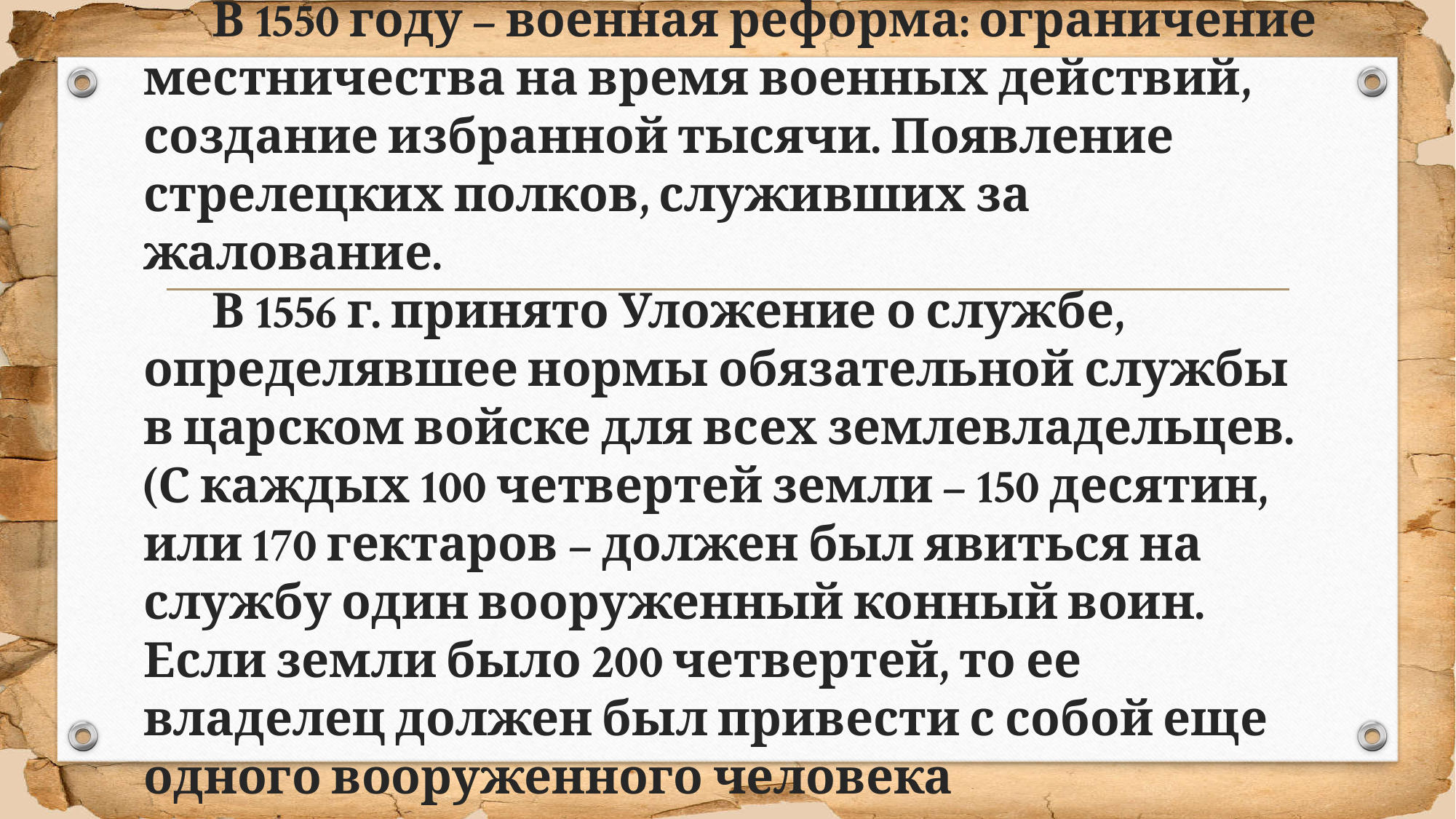

# В 1550 году – военная реформа: ограничение местничества на время военных действий, создание избранной тысячи. Появление стрелецких полков, служивших за жалование. В 1556 г. принято Уложение о службе, определявшее нормы обязательной службы в царском войске для всех землевладельцев. (С каждых 100 четвертей земли – 150 десятин, или 170 гектаров – должен был явиться на службу один вооруженный конный воин.  Если земли было 200 четвертей, то ее владелец должен был привести с собой еще одного вооруженного человека